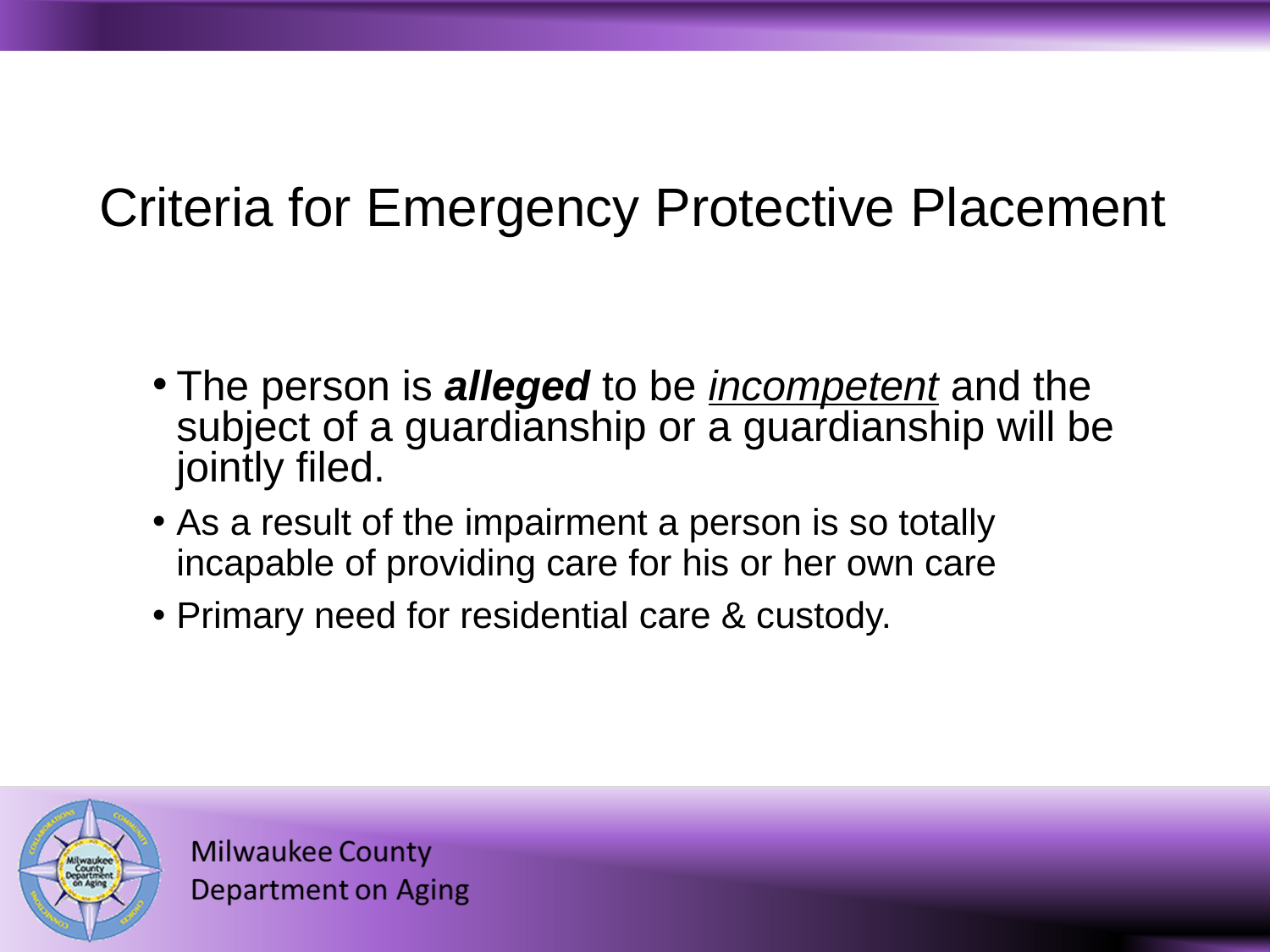

# Criteria for Emergency Protective Placement
The person is alleged to be incompetent and the subject of a guardianship or a guardianship will be jointly filed.
As a result of the impairment a person is so totally incapable of providing care for his or her own care
Primary need for residential care & custody.